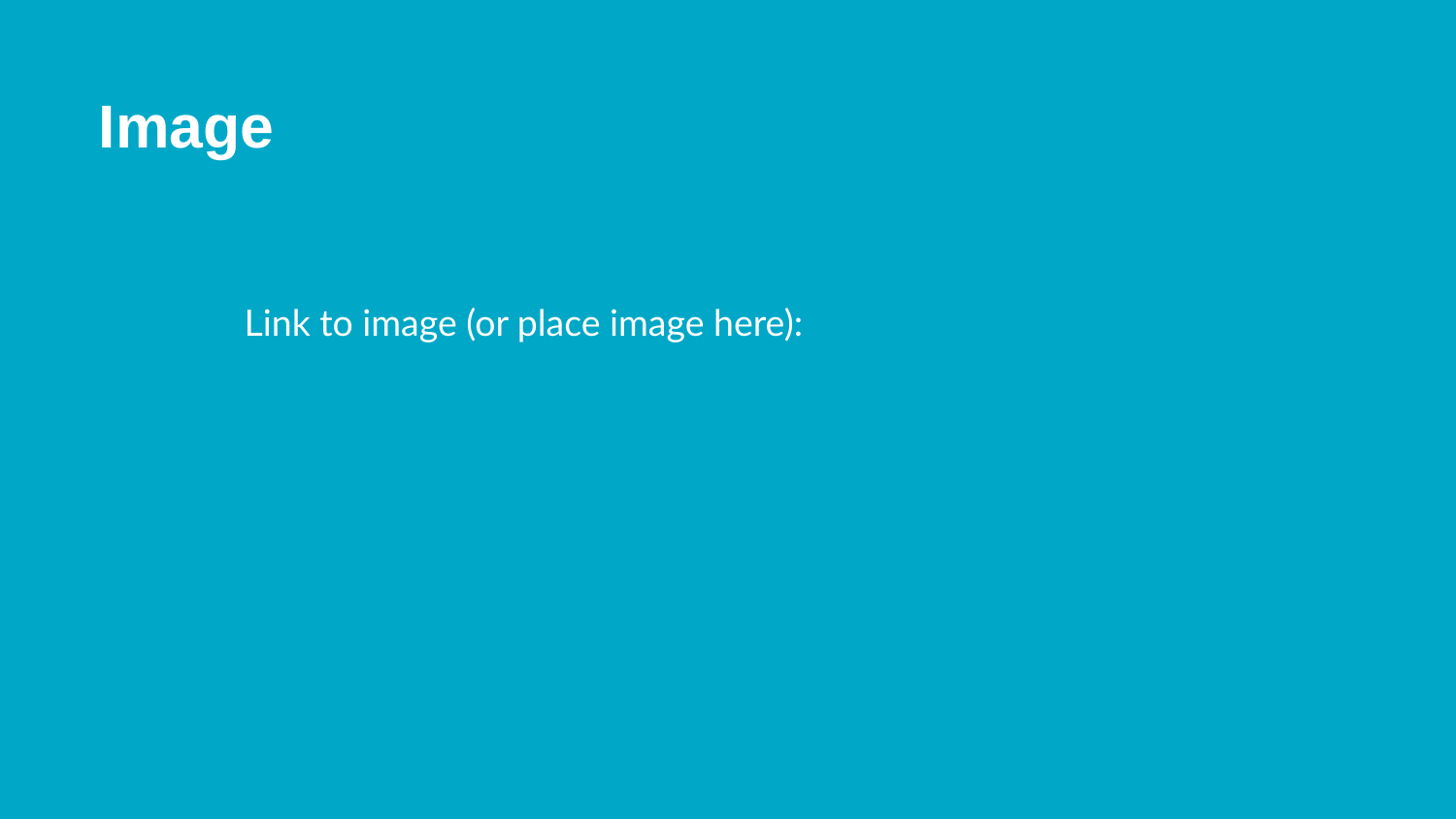

Image
Link to image (or place image here):